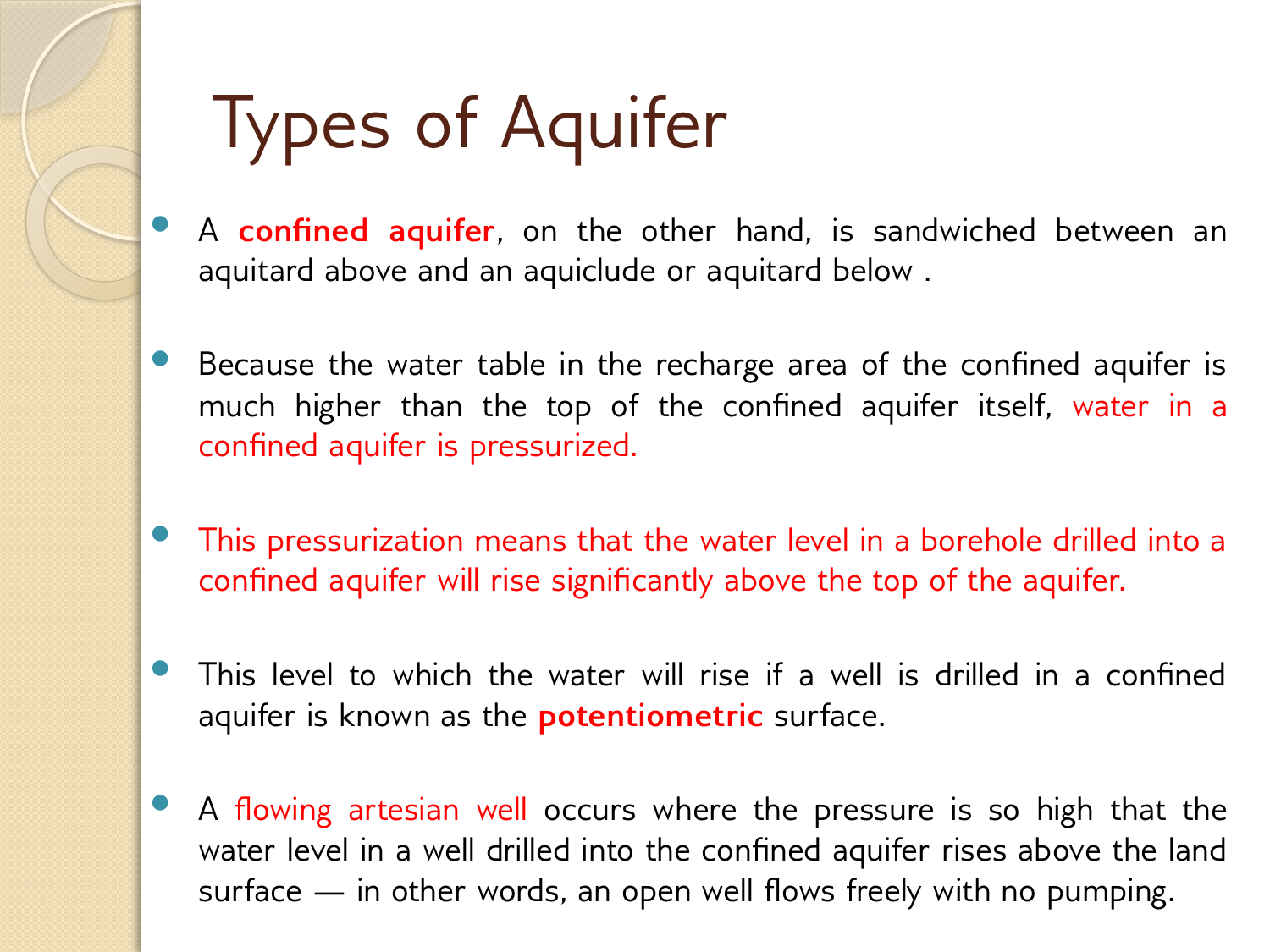

# Types of Aquifer
A confined aquifer, on the other hand, is sandwiched between an aquitard above and an aquiclude or aquitard below .

Because the water table in the recharge area of the confined aquifer is much higher than the top of the confined aquifer itself, water in a confined aquifer is pressurized.

This pressurization means that the water level in a borehole drilled into a confined aquifer will rise significantly above the top of the aquifer.

This level to which the water will rise if a well is drilled in a confined aquifer is known as the potentiometric surface.

A flowing artesian well occurs where the pressure is so high that the water level in a well drilled into the confined aquifer rises above the land surface — in other words, an open well flows freely with no pumping.